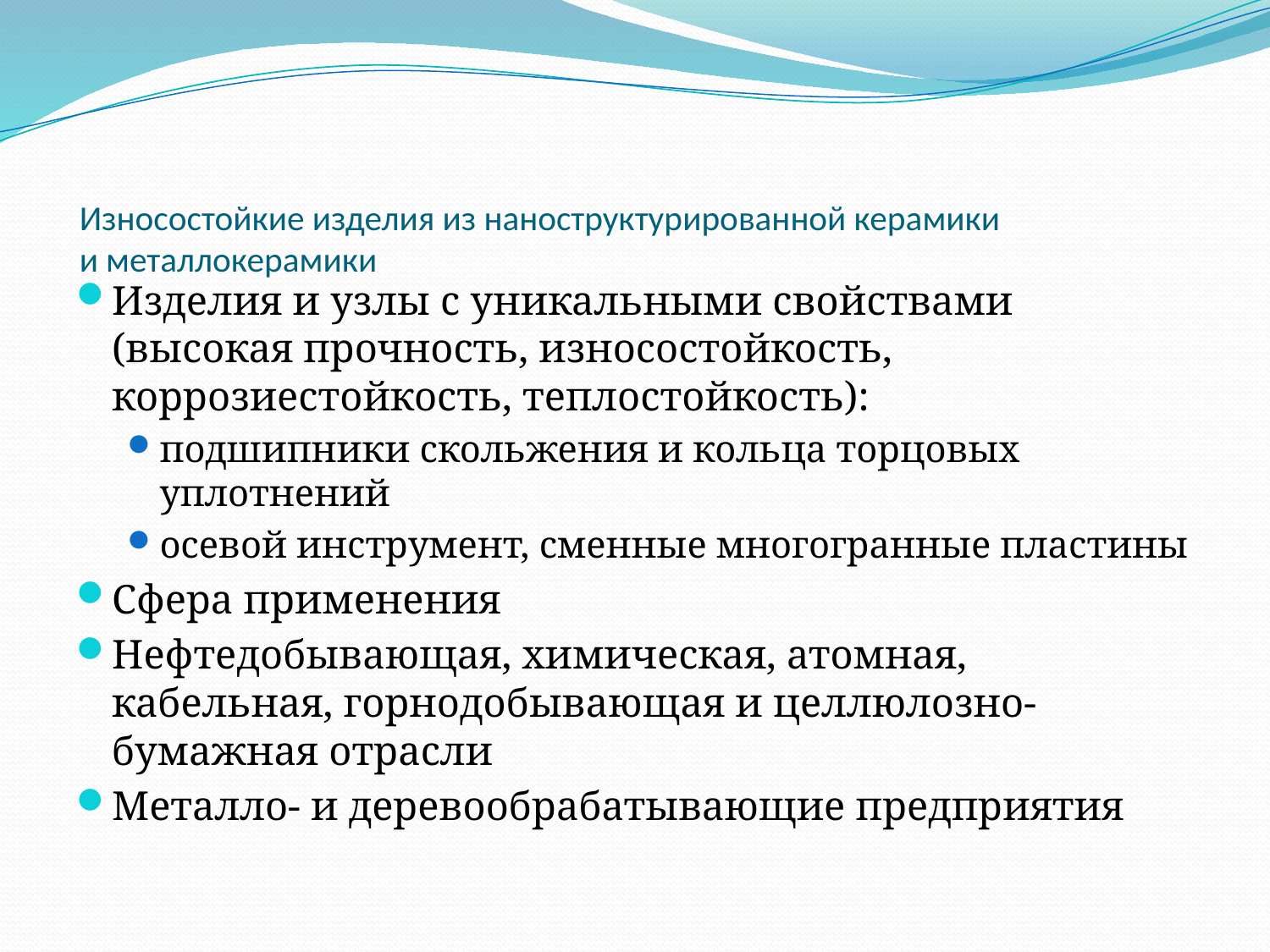

# Износостойкие изделия из наноструктурированной керамики и металлокерамики
Изделия и узлы с уникальными свойствами (высокая прочность, износостойкость, коррозиестойкость, теплостойкость):
подшипники скольжения и кольца торцовых уплотнений
осевой инструмент, сменные многогранные пластины
Сфера применения
Нефтедобывающая, химическая, атомная, кабельная, горнодобывающая и целлюлозно-бумажная отрасли
Металло- и деревообрабатывающие предприятия